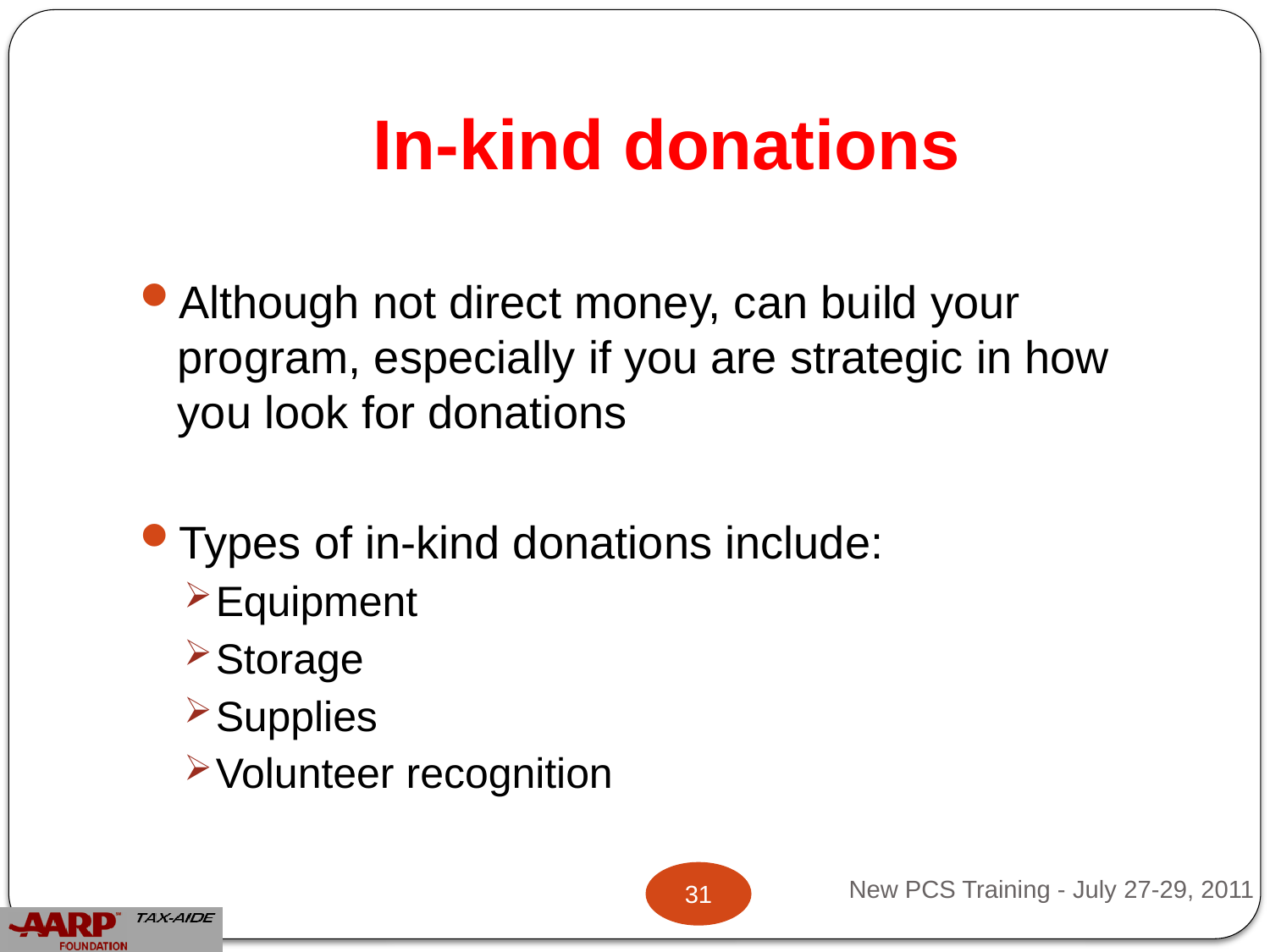

# In-kind donations

Although not direct money, can build your program, especially if you are strategic in how you look for donations

Types of in-kind donations include:
Equipment
Storage
Supplies
Volunteer recognition
New PCS Training - July 27-29, 2011
31